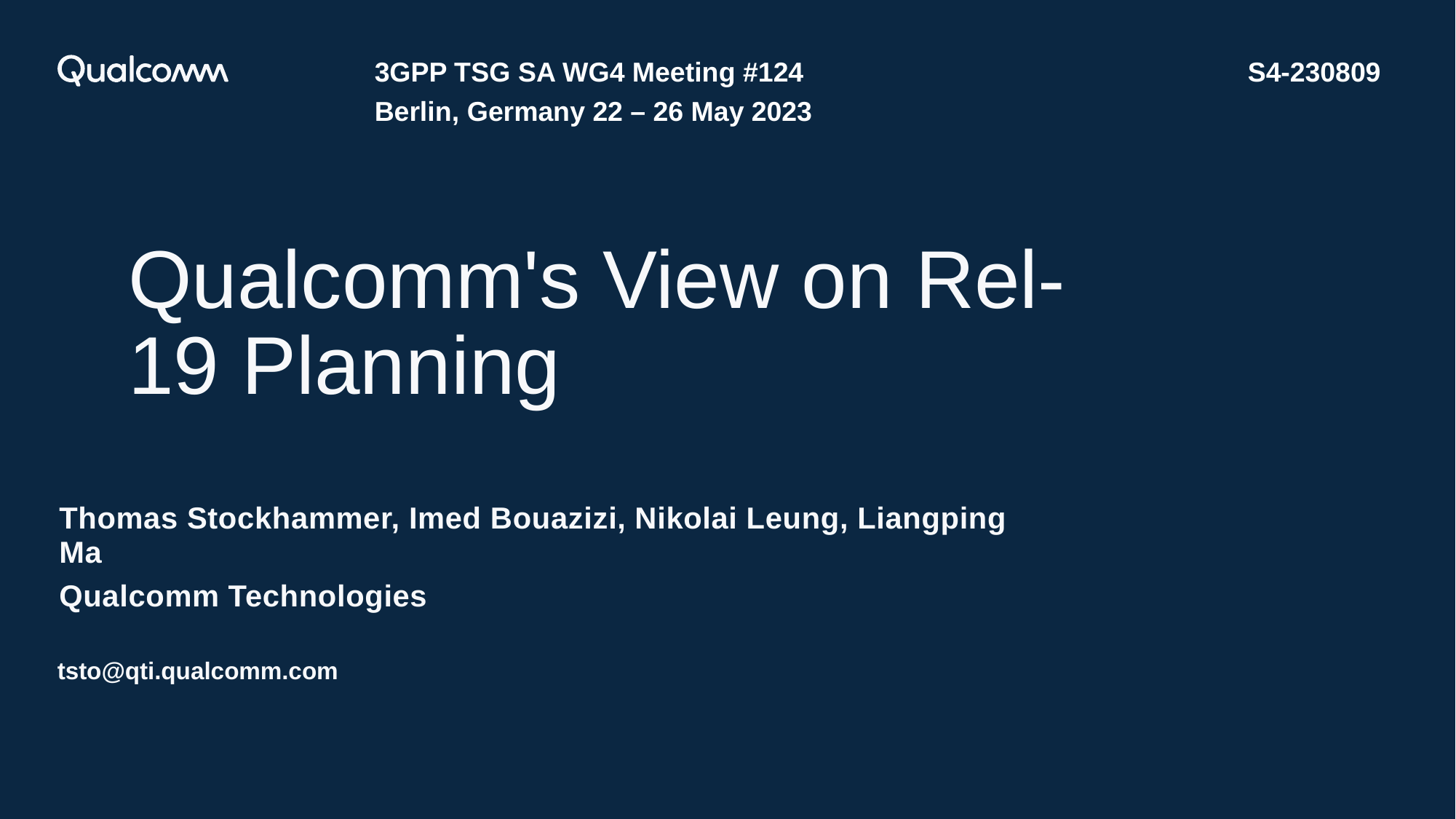

3GPP TSG SA WG4 Meeting #124 			S4-230809
Berlin, Germany 22 – 26 May 2023
# Qualcomm's View on Rel-19 Planning
Thomas Stockhammer, Imed Bouazizi, Nikolai Leung, Liangping Ma
Qualcomm Technologies
tsto@qti.qualcomm.com